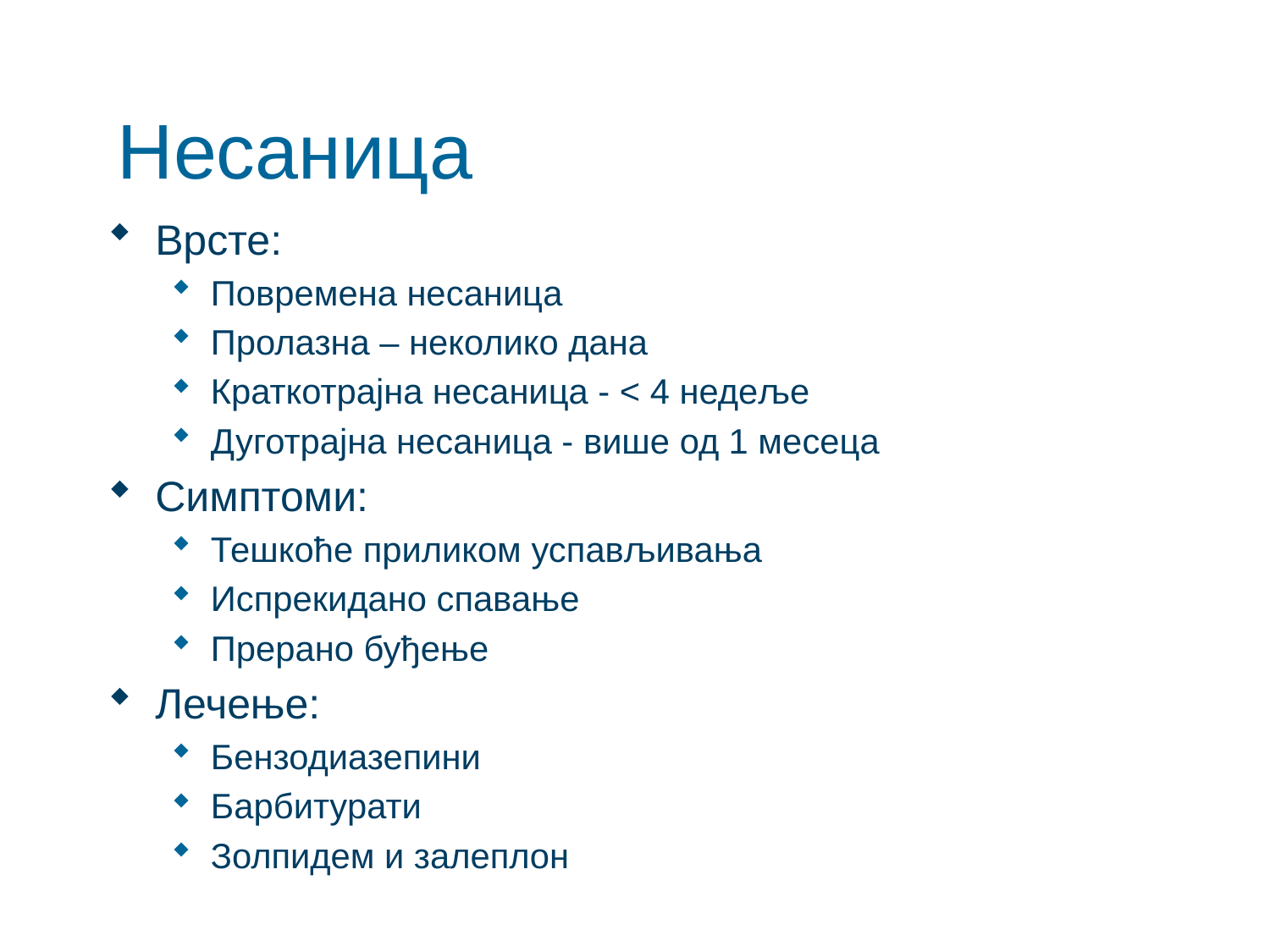

# Несаница
Врсте:
Повремена несаница
Пролазна – неколико дана
Краткотрајна несаница - < 4 недеље
Дуготрајна несаница - више од 1 месеца
Симптоми:
Тешкоће приликом успављивања
Испрекидано спавање
Прерано буђење
Лечење:
Бензодиазепини
Барбитурати
Золпидем и залеплон